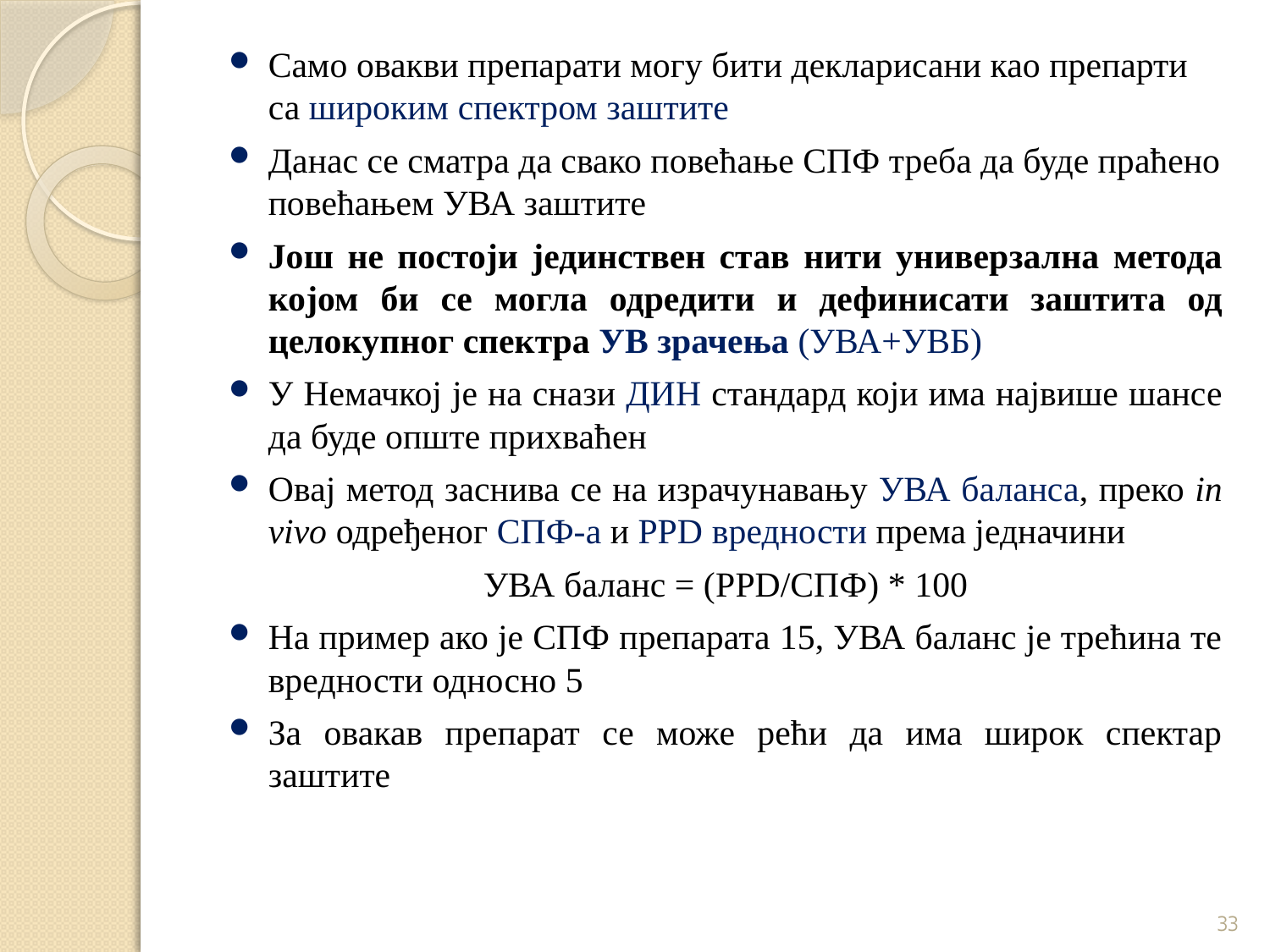

Само овакви препарати могу бити декларисани као препарти са широким спектром заштите
Данас се сматра да свако повећање СПФ треба да буде праћено повећањем УВА заштите
Још не постоји јединствен став нити универзална метода којом би се могла одредити и дефинисати заштита од целокупног спектра УВ зрачења (УВА+УВБ)
У Немачкој је на снази ДИН стандард који има највише шансе да буде опште прихваћен
Овај метод заснива се на израчунавању УВА баланса, преко in vivo одређеног СПФ-а и PPD вредности према једначини
УВА баланс = (PPD/СПФ) * 100
На пример ако је СПФ препарата 15, УВА баланс је трећина те вредности односно 5
За овакав препарат се може рећи да има широк спектар заштите

33